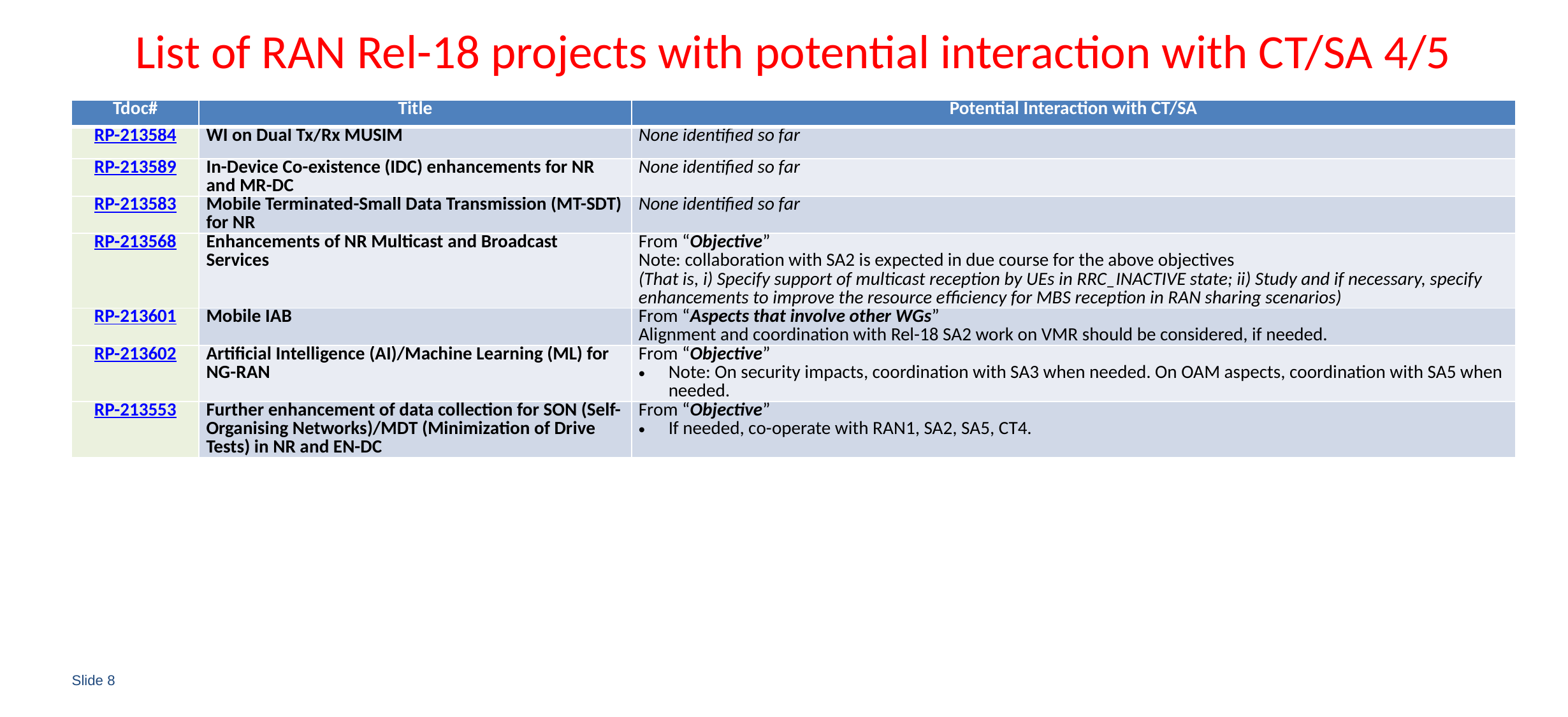

# List of RAN Rel-18 projects with potential interaction with CT/SA 4/5
| Tdoc# | Title | Potential Interaction with CT/SA |
| --- | --- | --- |
| RP-213584 | WI on Dual Tx/Rx MUSIM | None identified so far |
| RP-213589 | In-Device Co-existence (IDC) enhancements for NR and MR-DC | None identified so far |
| RP-213583 | Mobile Terminated-Small Data Transmission (MT-SDT) for NR | None identified so far |
| RP-213568 | Enhancements of NR Multicast and Broadcast Services | From “Objective” Note: collaboration with SA2 is expected in due course for the above objectives (That is, i) Specify support of multicast reception by UEs in RRC\_INACTIVE state; ii) Study and if necessary, specify enhancements to improve the resource efficiency for MBS reception in RAN sharing scenarios) |
| RP-213601 | Mobile IAB | From “Aspects that involve other WGs” Alignment and coordination with Rel-18 SA2 work on VMR should be considered, if needed. |
| RP-213602 | Artificial Intelligence (AI)/Machine Learning (ML) for NG-RAN | From “Objective” Note: On security impacts, coordination with SA3 when needed. On OAM aspects, coordination with SA5 when needed. |
| RP-213553 | Further enhancement of data collection for SON (Self-Organising Networks)/MDT (Minimization of Drive Tests) in NR and EN-DC | From “Objective” If needed, co-operate with RAN1, SA2, SA5, CT4. |